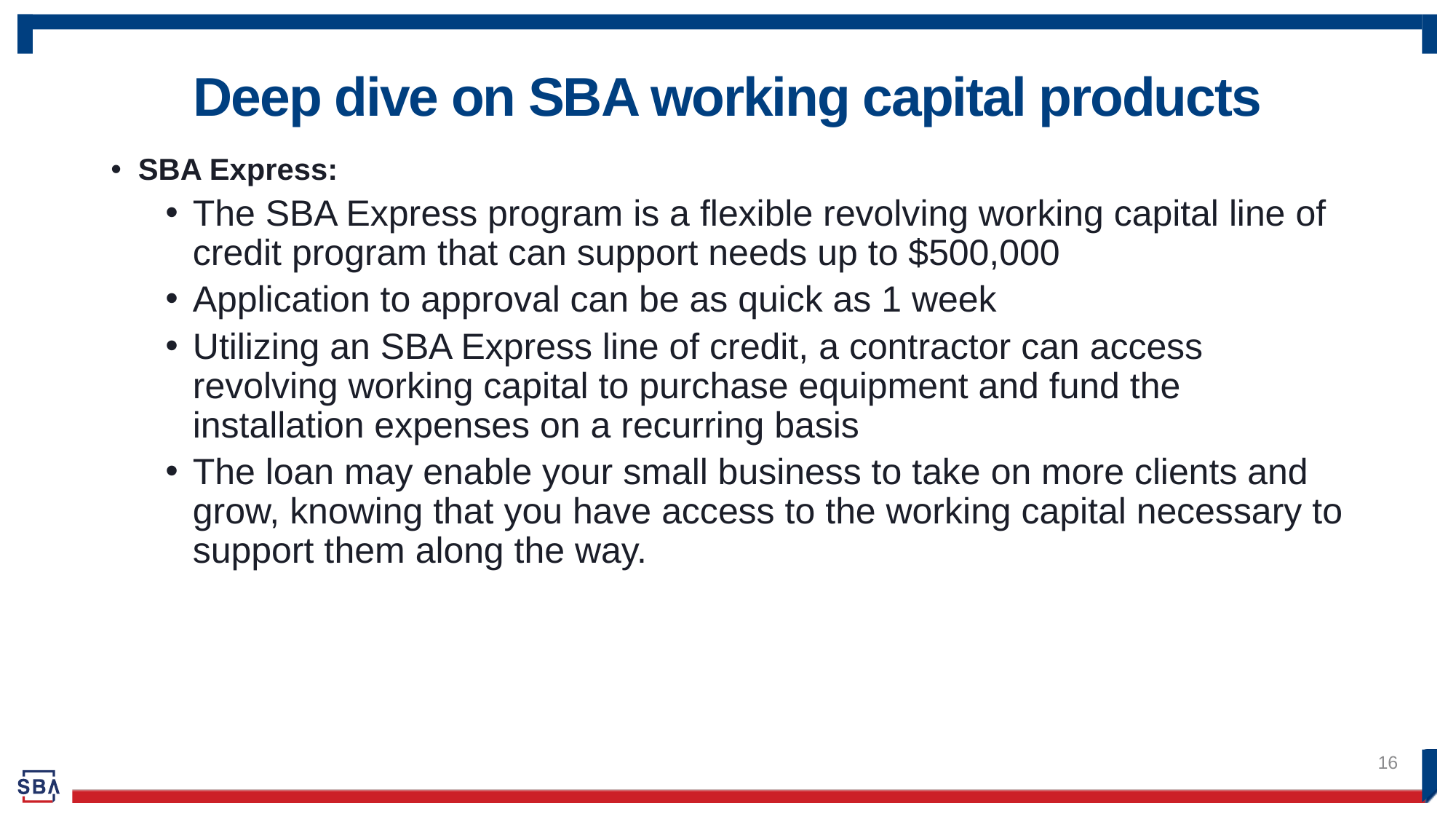

# Deep dive on SBA working capital products
SBA Express:
The SBA Express program is a flexible revolving working capital line of credit program that can support needs up to $500,000
Application to approval can be as quick as 1 week
Utilizing an SBA Express line of credit, a contractor can access revolving working capital to purchase equipment and fund the installation expenses on a recurring basis
The loan may enable your small business to take on more clients and grow, knowing that you have access to the working capital necessary to support them along the way.
16